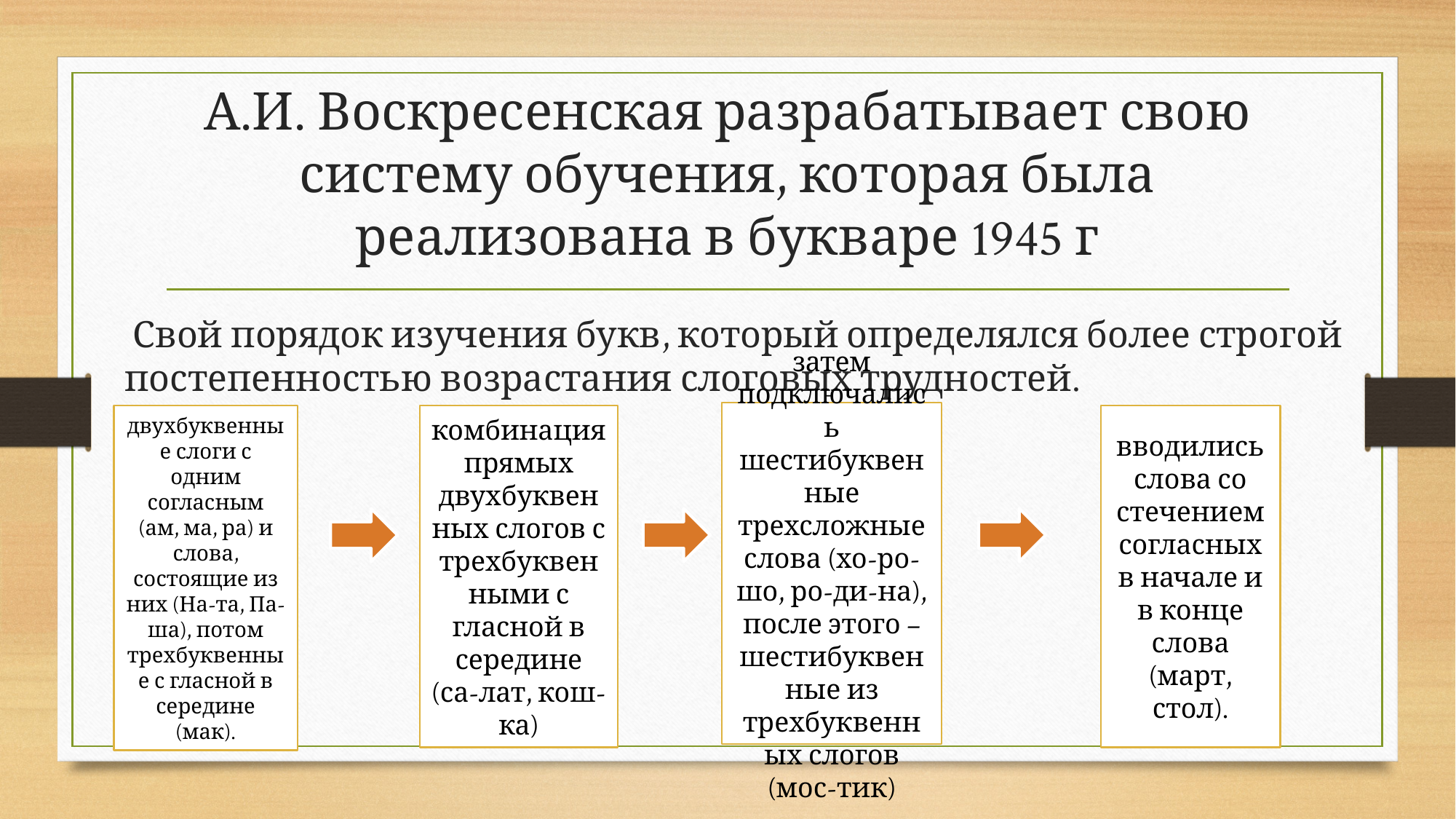

# А.И. Воскресенская разрабатывает свою систему обучения, которая была реализована в букваре 1945 г
 Свой порядок изучения букв, который определялся более строгой постепенностью возрастания слоговых трудностей.
затем подключались шестибуквенные трехсложные слова (хо-ро-шо, ро-ди-на), после этого – шестибуквенные из трехбуквенных слогов (мос-тик)
двухбуквенные слоги с одним согласным (ам, ма, ра) и слова, состоящие из них (На-та, Па-ша), потом трехбуквенные с гласной в середине (мак).
комбинация прямых двухбуквенных слогов с трехбуквенными с гласной в середине (са-лат, кош-ка)
вводились слова со стечением согласных в начале и в конце слова (март, стол).